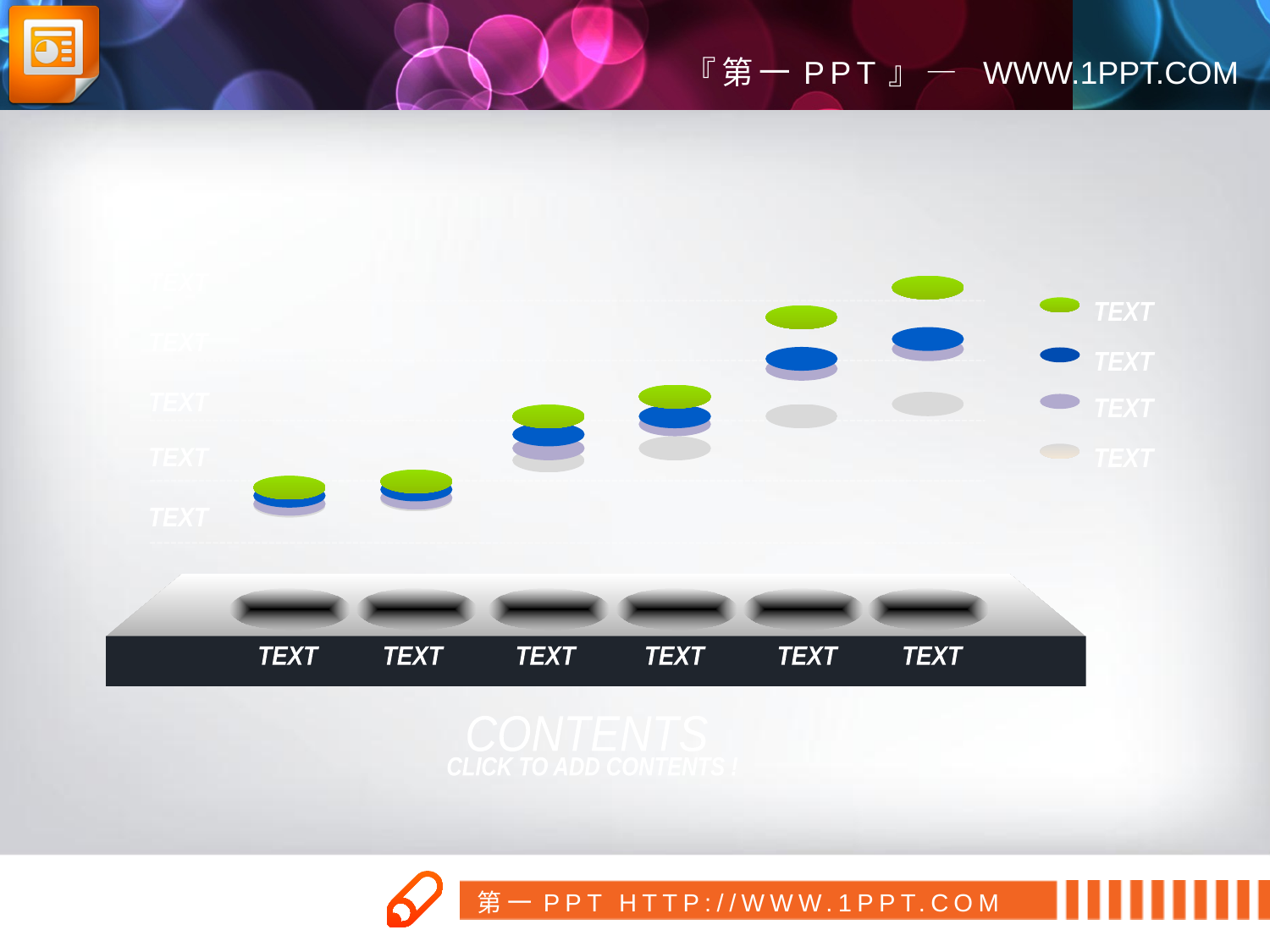

TEXT

TEXT

TEXT

TEXT

TEXT

TEXT

TEXT

TEXT

TEXT

TEXT
TEXT
TEXT
TEXT
TEXT
TEXT
CONTENTS
CLICK TO ADD CONTENTS !